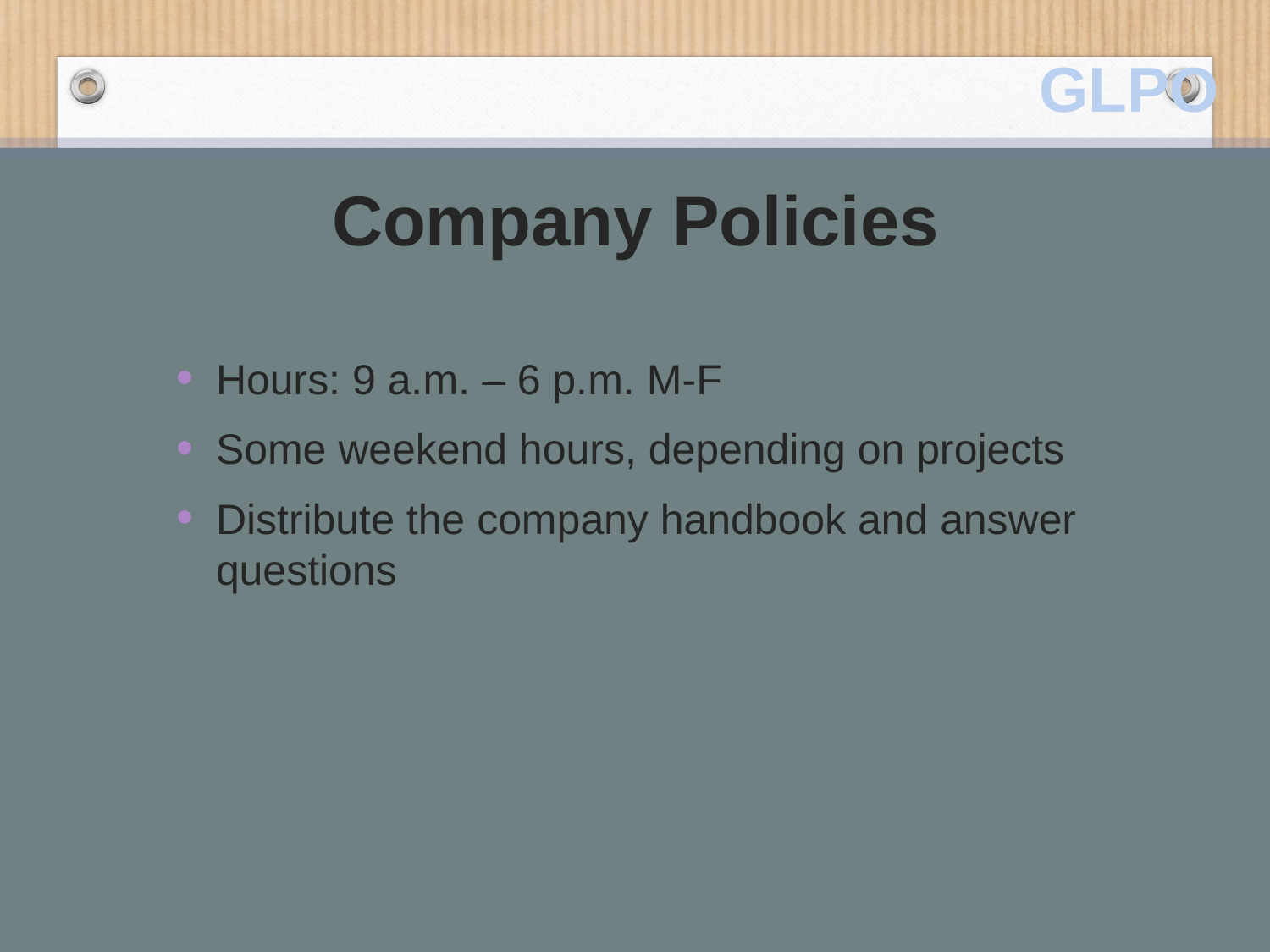

GLPO
# Company Policies

Hours: 9 a.m. – 6 p.m. M-F
Some weekend hours, depending on projects
Distribute the company handbook and answer questions